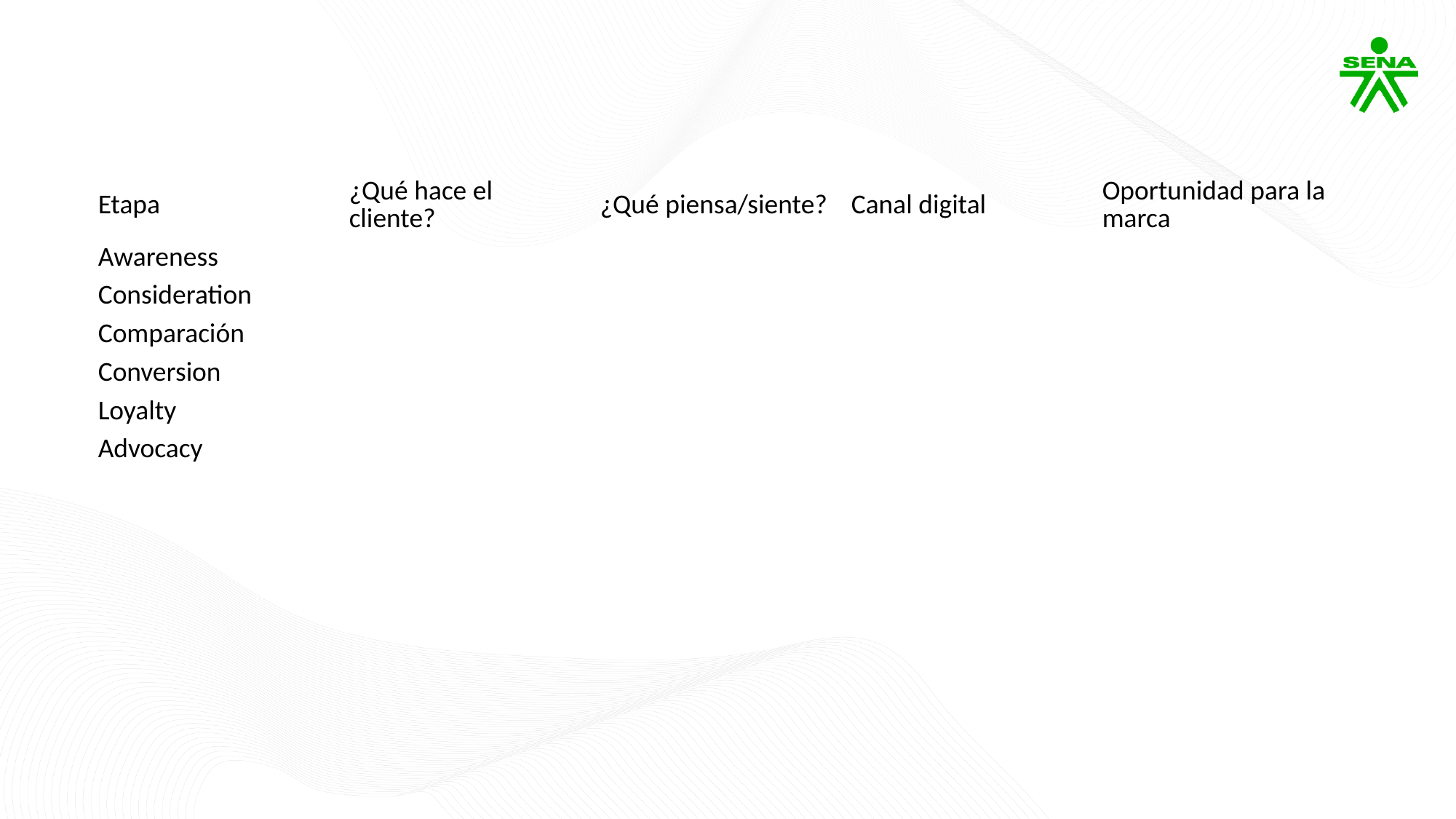

| Etapa | ¿Qué hace el cliente? | ¿Qué piensa/siente? | Canal digital | Oportunidad para la marca |
| --- | --- | --- | --- | --- |
| Awareness |  |  |  |  |
| Consideration |  |  |  |  |
| Comparación |  |  |  |  |
| Conversion |  |  |  |  |
| Loyalty |  |  |  |  |
| Advocacy |  |  |  |  |